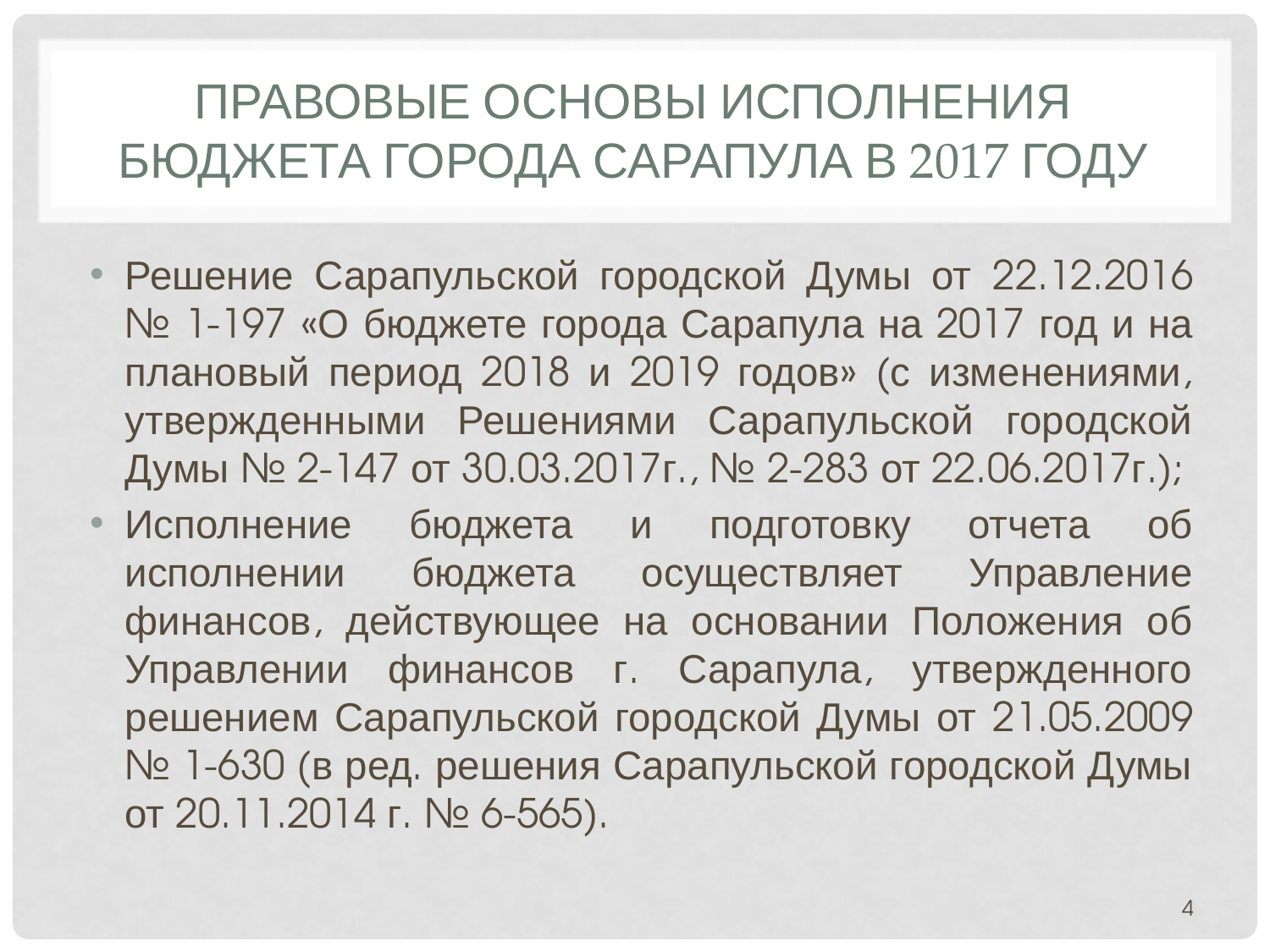

# Правовые основы исполнения бюджета города Сарапула в 2017 году
Решение Сарапульской городской Думы от 22.12.2016 № 1-197 «О бюджете города Сарапула на 2017 год и на плановый период 2018 и 2019 годов» (с изменениями, утвержденными Решениями Сарапульской городской Думы № 2-147 от 30.03.2017г., № 2-283 от 22.06.2017г.);
Исполнение бюджета и подготовку отчета об исполнении бюджета осуществляет Управление финансов, действующее на основании Положения об Управлении финансов г. Сарапула, утвержденного решением Сарапульской городской Думы от 21.05.2009 № 1-630 (в ред. решения Сарапульской городской Думы от 20.11.2014 г. № 6-565).
4